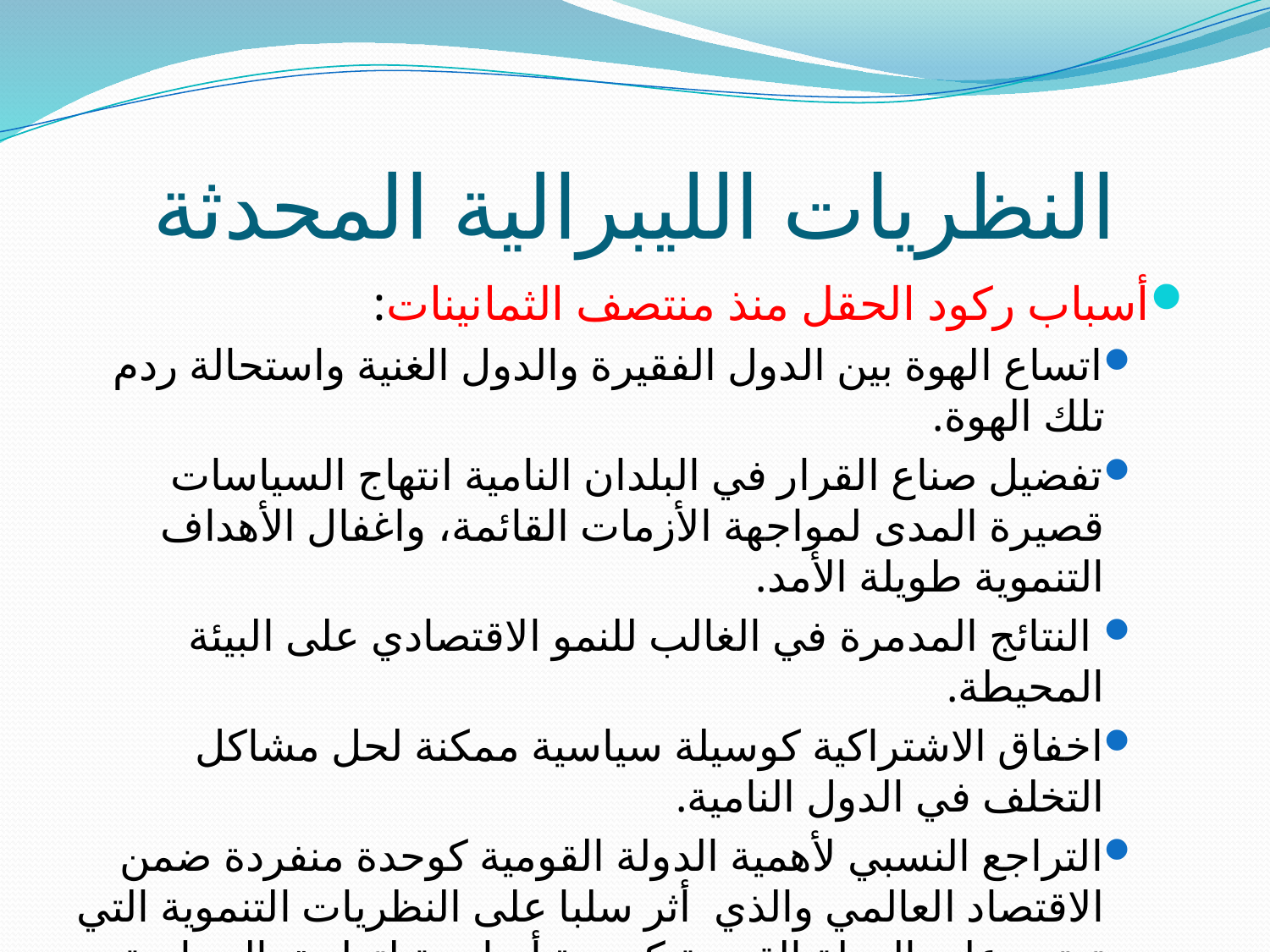

# النظريات الليبرالية المحدثة
أسباب ركود الحقل منذ منتصف الثمانينات:
اتساع الهوة بين الدول الفقيرة والدول الغنية واستحالة ردم تلك الهوة.
تفضيل صناع القرار في البلدان النامية انتهاج السياسات قصيرة المدى لمواجهة الأزمات القائمة، واغفال الأهداف التنموية طويلة الأمد.
 النتائج المدمرة في الغالب للنمو الاقتصادي على البيئة المحيطة.
اخفاق الاشتراكية كوسيلة سياسية ممكنة لحل مشاكل التخلف في الدول النامية.
التراجع النسبي لأهمية الدولة القومية كوحدة منفردة ضمن الاقتصاد العالمي والذي  أثر سلبا على النظريات التنموية التي تعتمد على الدولة القومية كوحدة أساسية لتطبيق السياسة العامة.